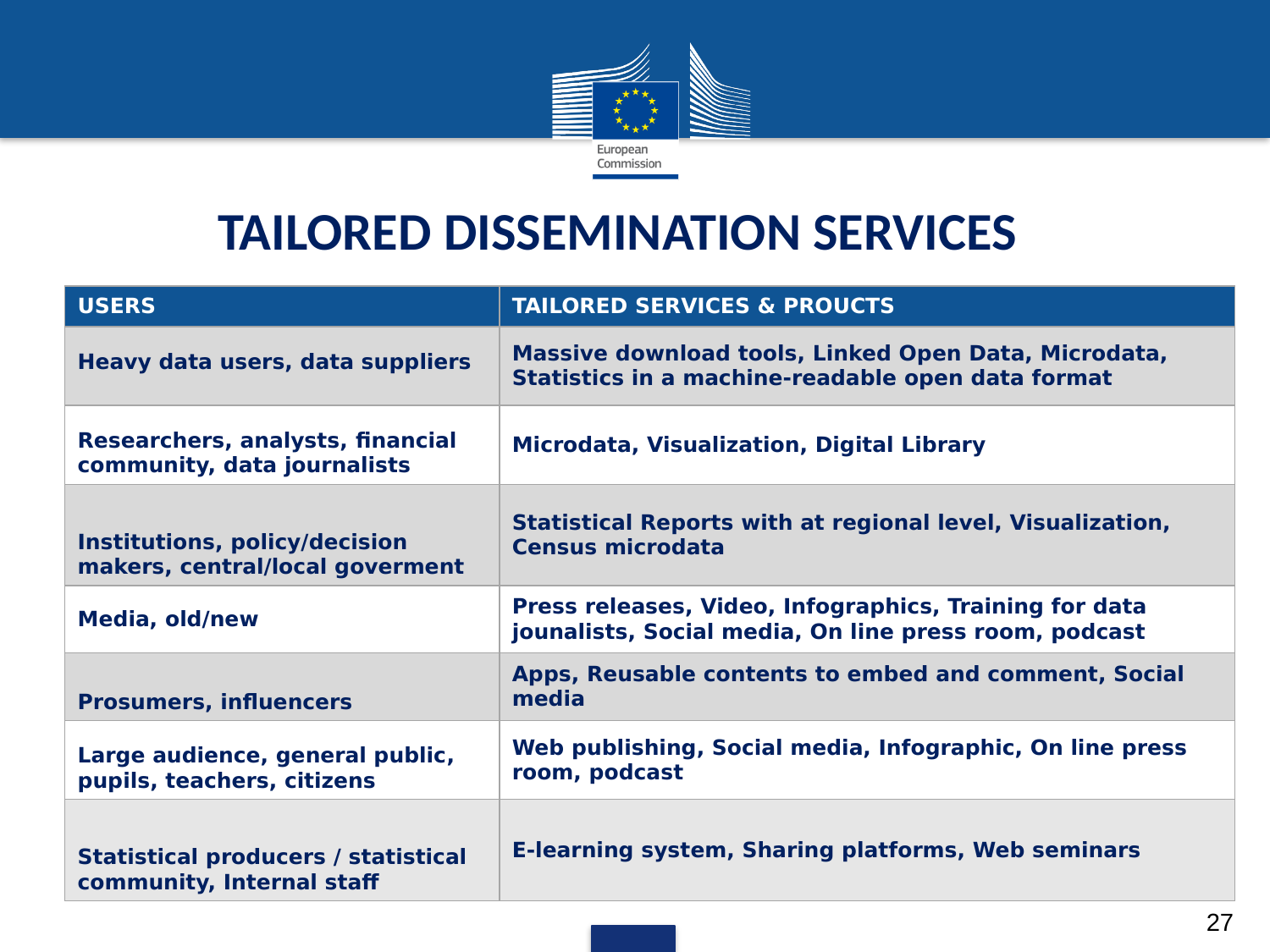

TAILORED DISSEMINATION SERVICES
| USERS | TAILORED SERVICES & PROUCTS |
| --- | --- |
| Heavy data users, data suppliers | Massive download tools, Linked Open Data, Microdata, Statistics in a machine-readable open data format |
| Researchers, analysts, financial community, data journalists | Microdata, Visualization, Digital Library |
| Institutions, policy/decision makers, central/local goverment | Statistical Reports with at regional level, Visualization, Census microdata |
| Media, old/new | Press releases, Video, Infographics, Training for data jounalists, Social media, On line press room, podcast |
| Prosumers, influencers | Apps, Reusable contents to embed and comment, Social media |
| Large audience, general public, pupils, teachers, citizens | Web publishing, Social media, Infographic, On line press room, podcast |
| Statistical producers / statistical community, Internal staff | E-learning system, Sharing platforms, Web seminars |

•
27
27